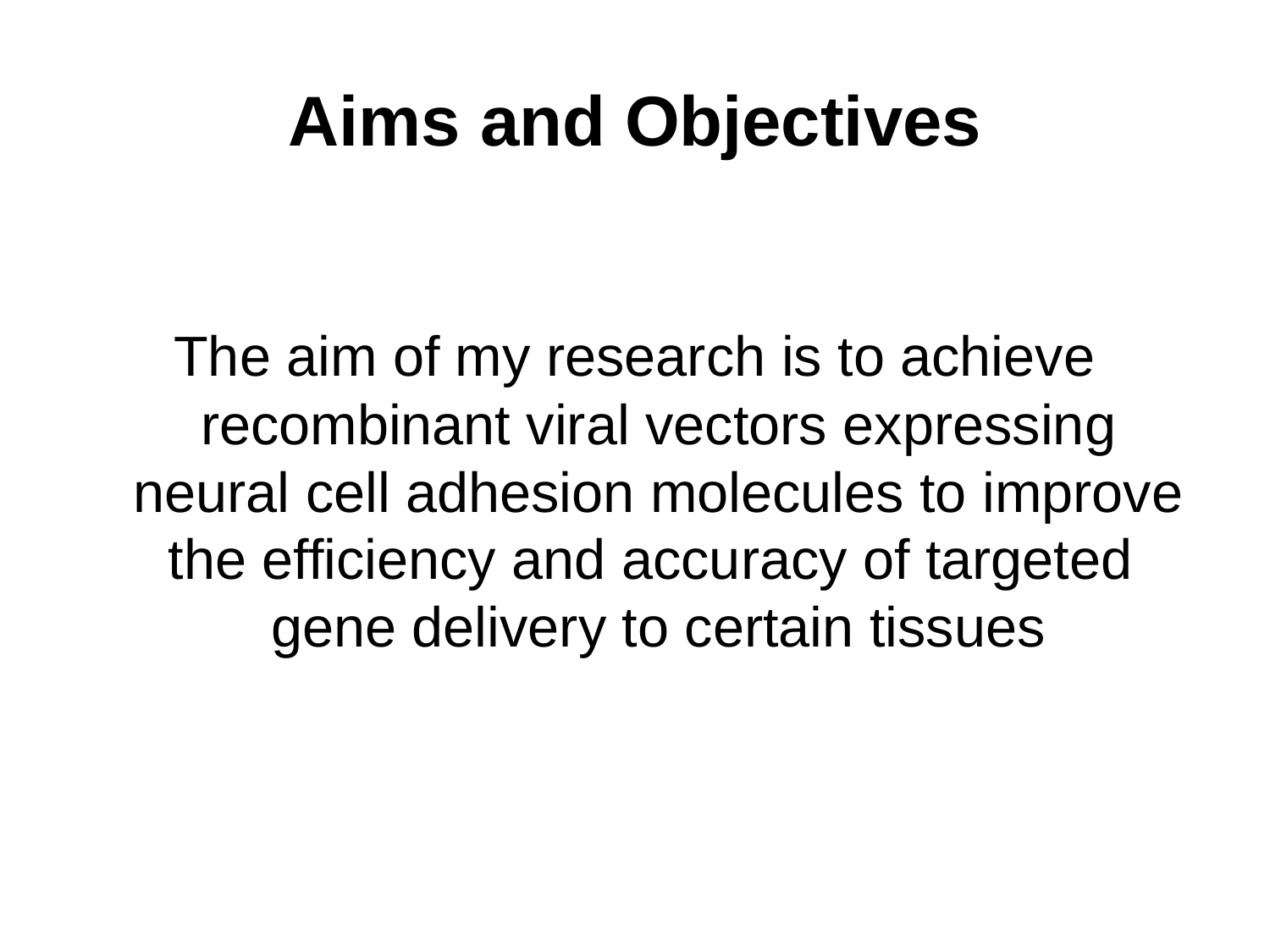

# Aims and Objectives
The aim of my research is to achieve recombinant viral vectors expressing neural cell adhesion molecules to improve the efficiency and accuracy of targeted  gene delivery to certain tissues